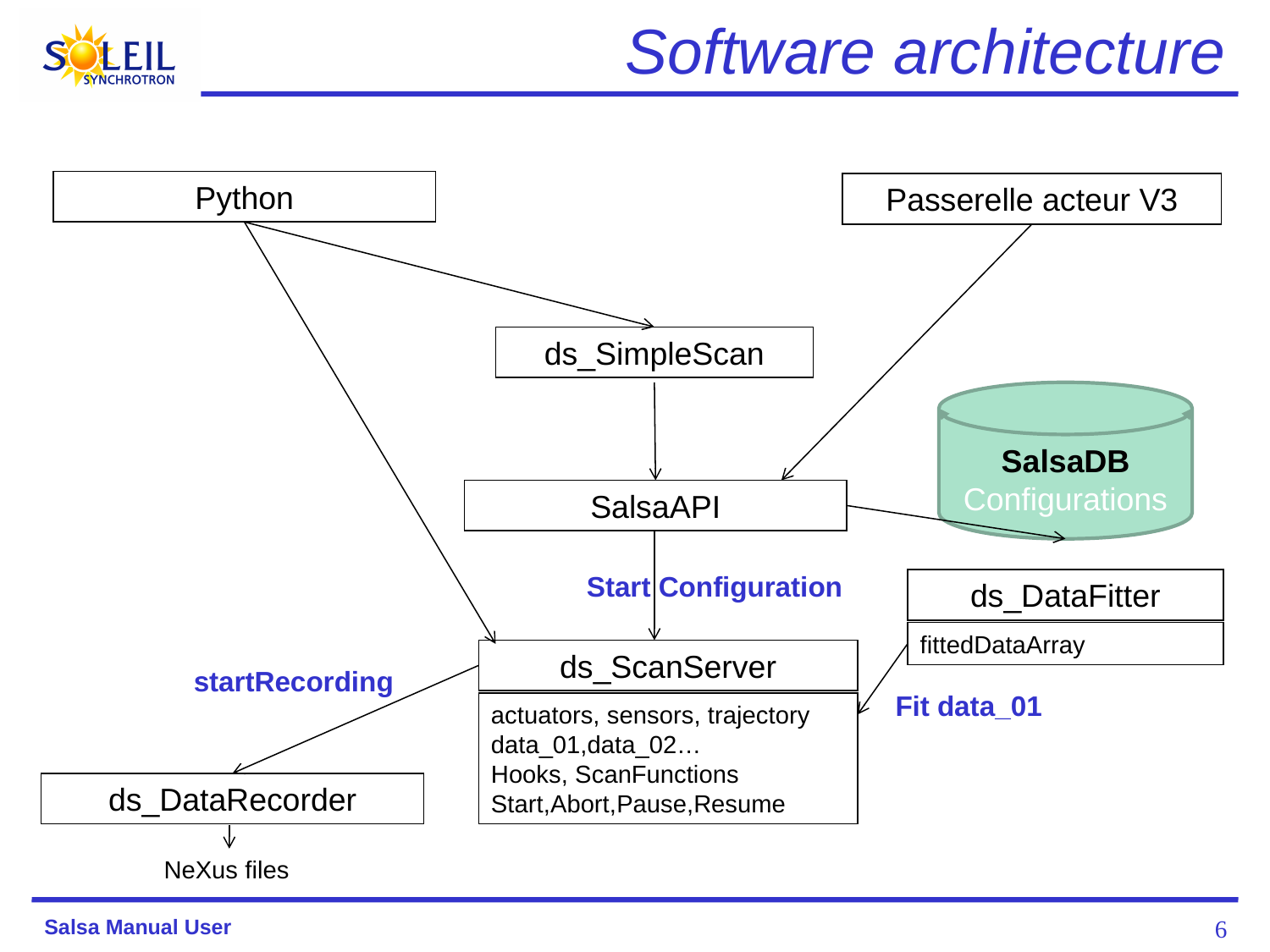

# Software architecture
Python
Passerelle acteur V3
ds_SimpleScan
SalsaDB
Configurations
SalsaAPI
Start Configuration
ds_DataFitter
fittedDataArray
ds_ScanServer
actuators, sensors, trajectory
data_01,data_02…
Hooks, ScanFunctions
Start,Abort,Pause,Resume
startRecording
Fit data_01
ds_DataRecorder
NeXus files
6